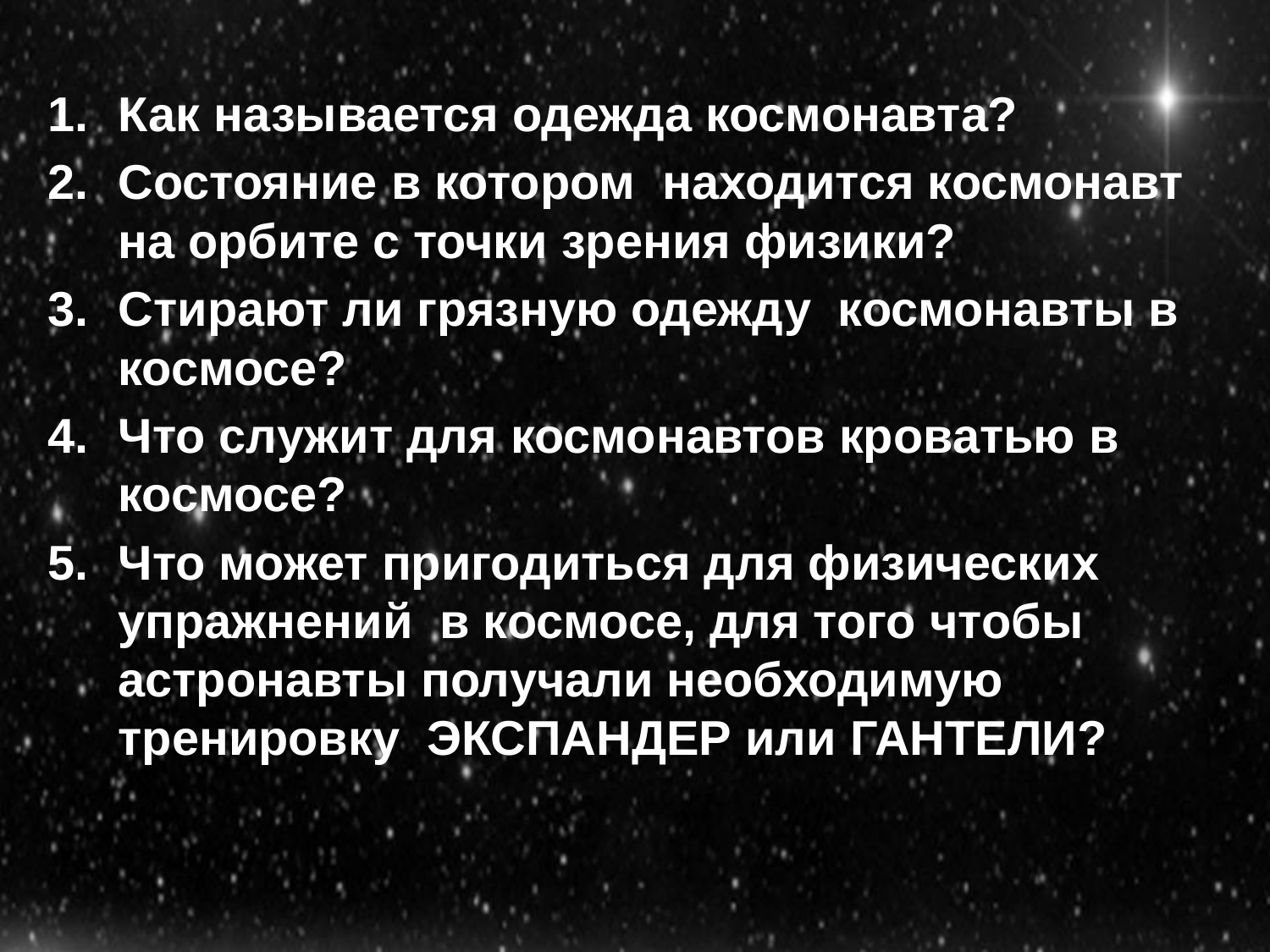

Как называется одежда космонавта?
Состояние в котором  находится космонавт на орбите с точки зрения физики?
Стирают ли грязную одежду  космонавты в космосе?
Что служит для космонавтов кроватью в космосе?
Что может пригодиться для физических упражнений  в космосе, для того чтобы астронавты получали необходимую тренировку  ЭКСПАНДЕР или ГАНТЕЛИ?